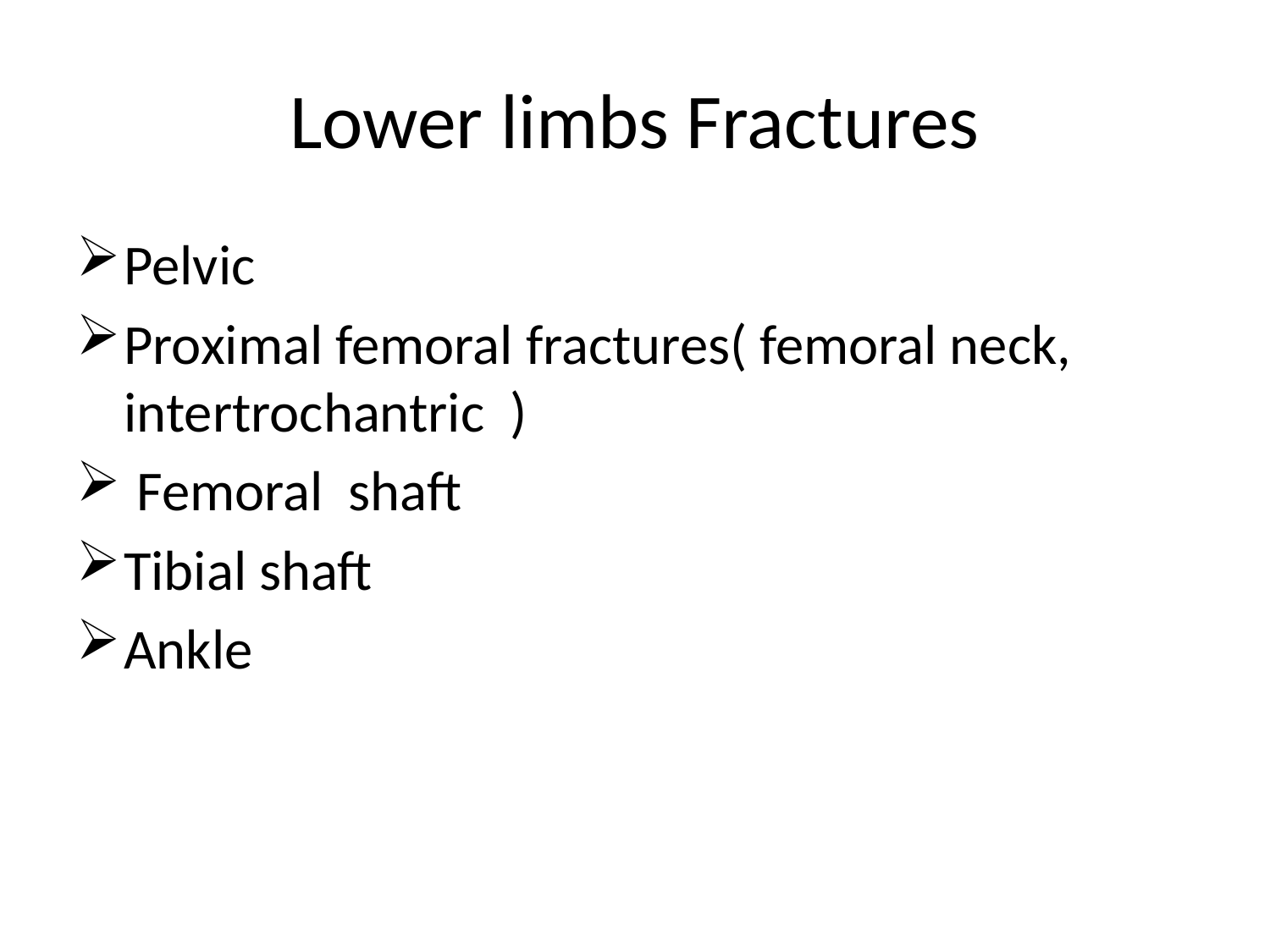

# Lower limbs Fractures
Pelvic
Proximal femoral fractures( femoral neck, intertrochantric  )
 Femoral  shaft
Tibial shaft
Ankle